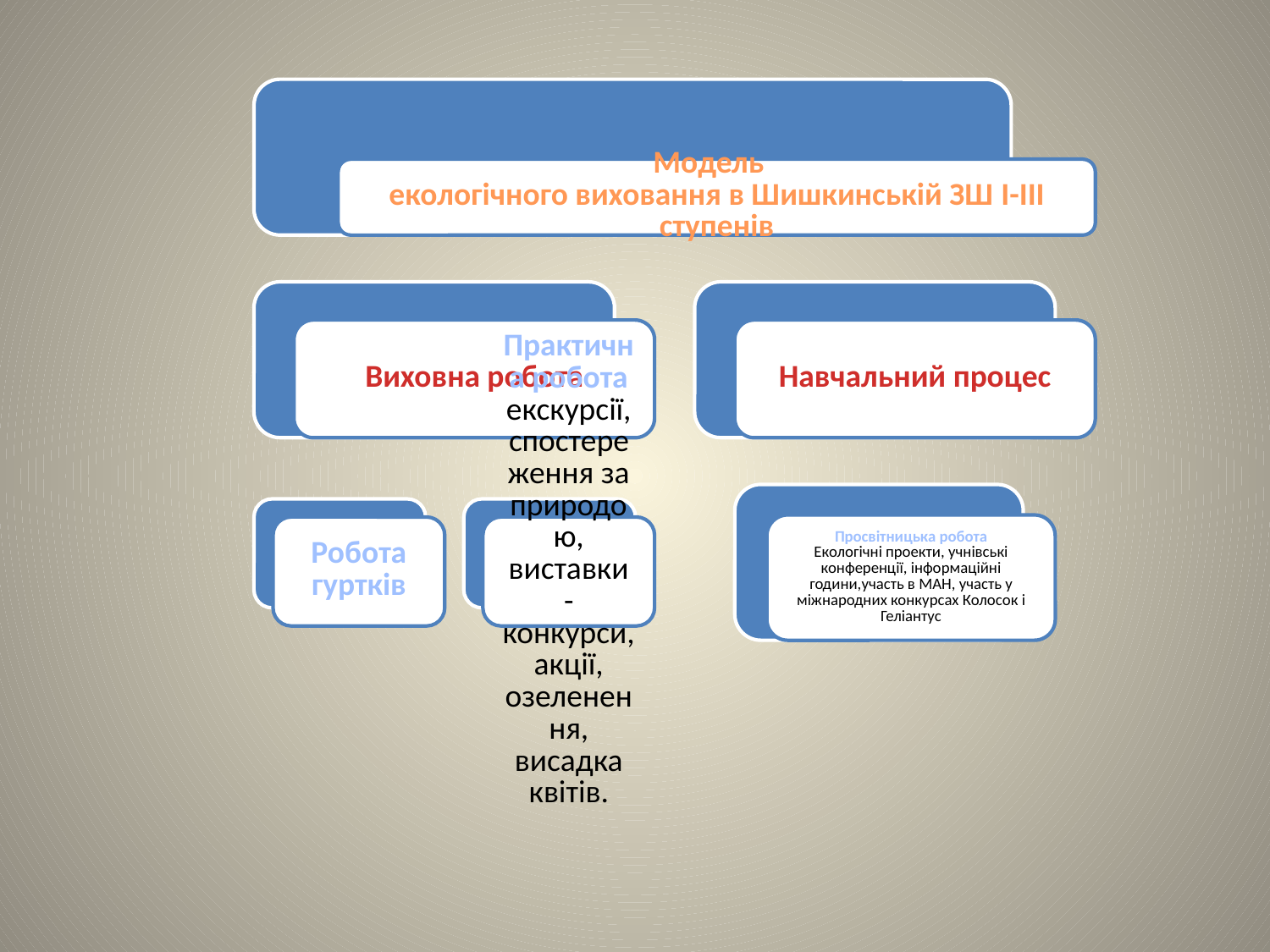

Модель
екологічного виховання в Шишкинській ЗШ I-III ступенів
Виховна робота
екскурсії,
спостереження за природою,
акції,
озеленення,
висадка квітів.
Навчальний процес
Просвітницька робота
Екологічні проекти, учнівські конференції, інформаційні години,участь в МАН, участь у міжнародних конкурсах Колосок і Геліантус